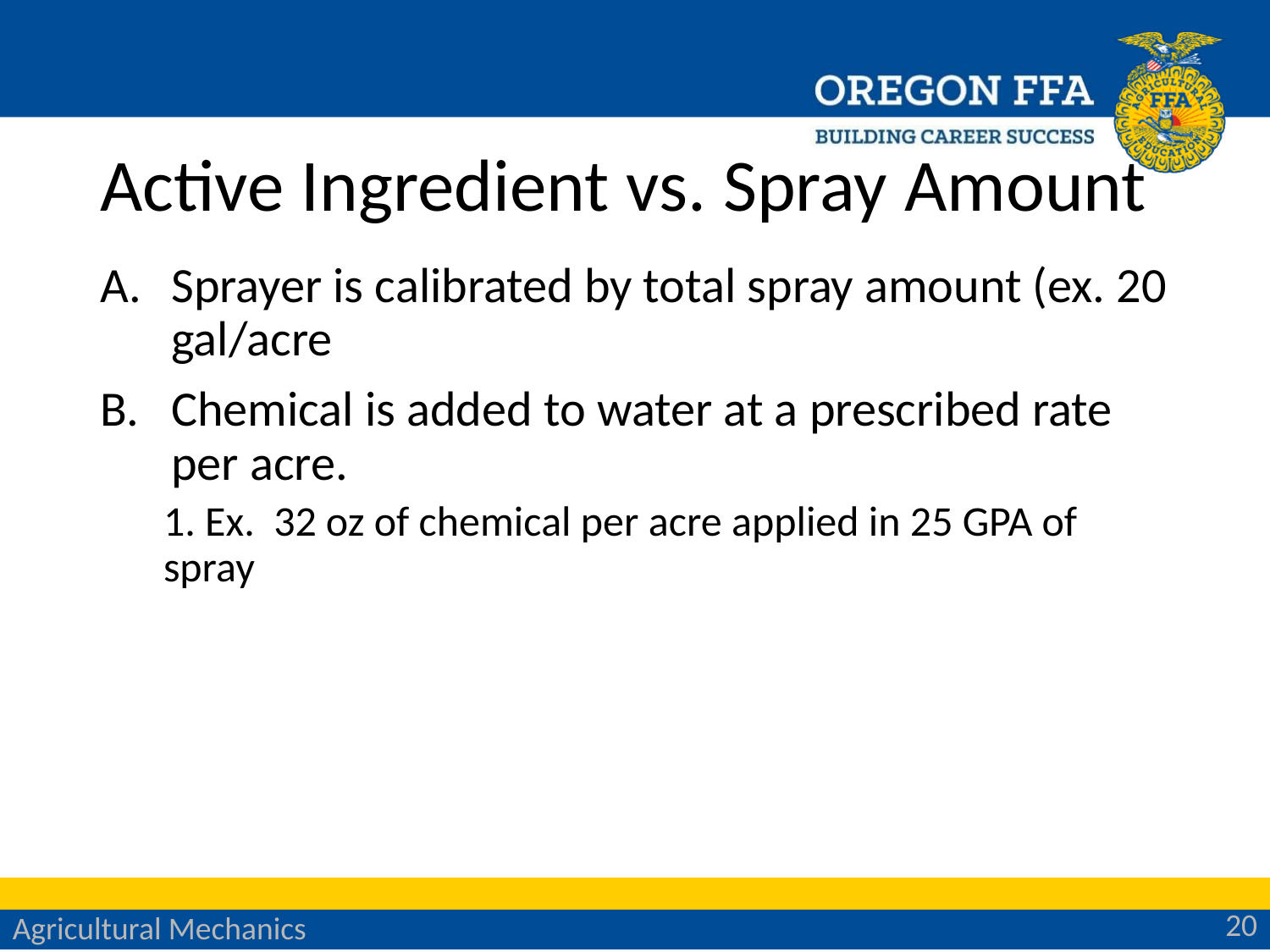

# Active Ingredient vs. Spray Amount
Sprayer is calibrated by total spray amount (ex. 20 gal/acre
Chemical is added to water at a prescribed rate per acre.
1. Ex.  32 oz of chemical per acre applied in 25 GPA of spray

20
Agricultural Mechanics